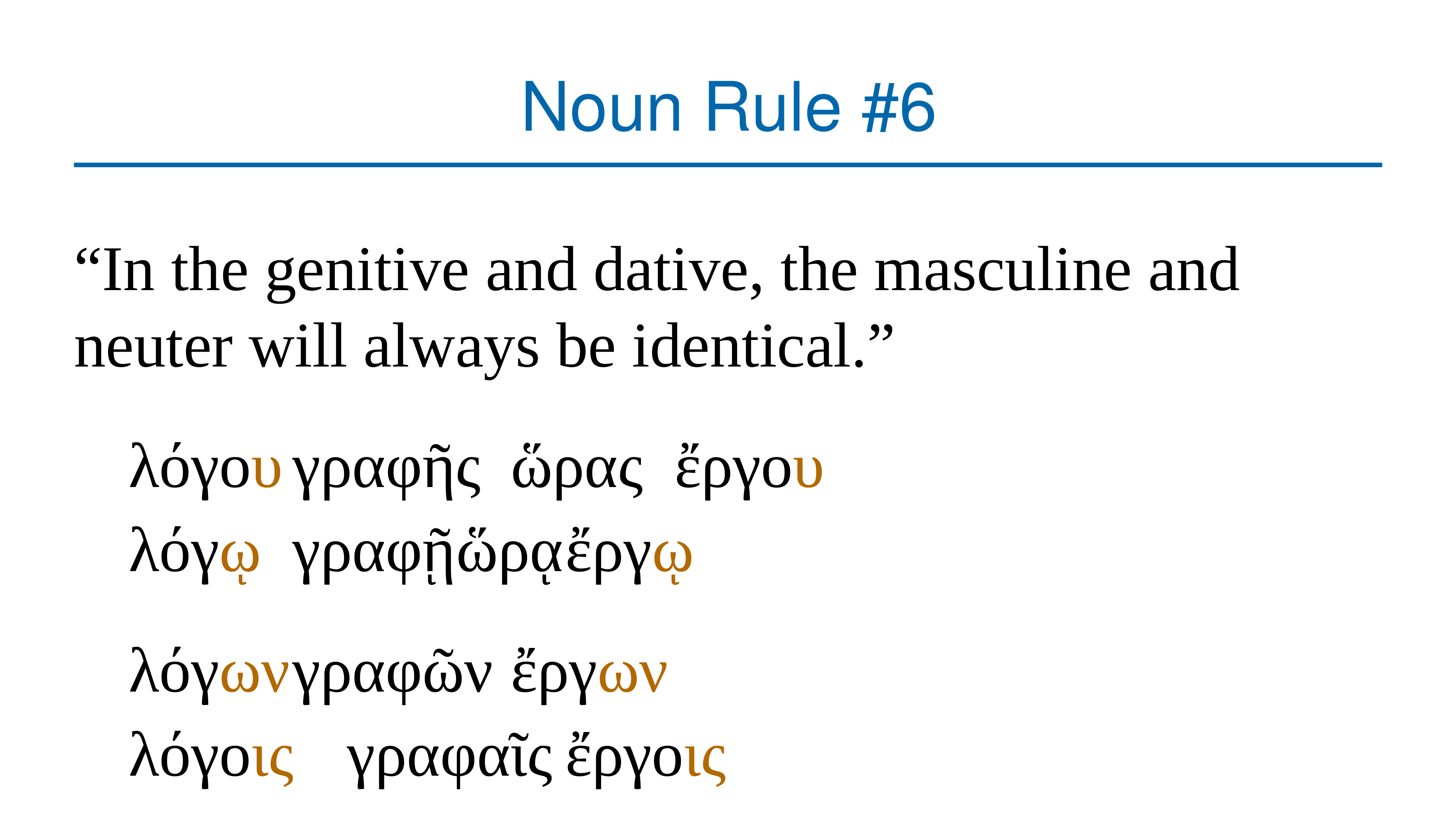

# Noun Rule #6
“In the genitive and dative, the masculine and neuter will always be identical.”
	λόγου	γραφῆς	ὥρας	ἔργου
	λόγῳ	γραφῇ	ὥρᾳ	ἔργῳ
	λόγων	γραφῶν	ἔργων
	λόγοις	γραφαῖς	ἔργοις